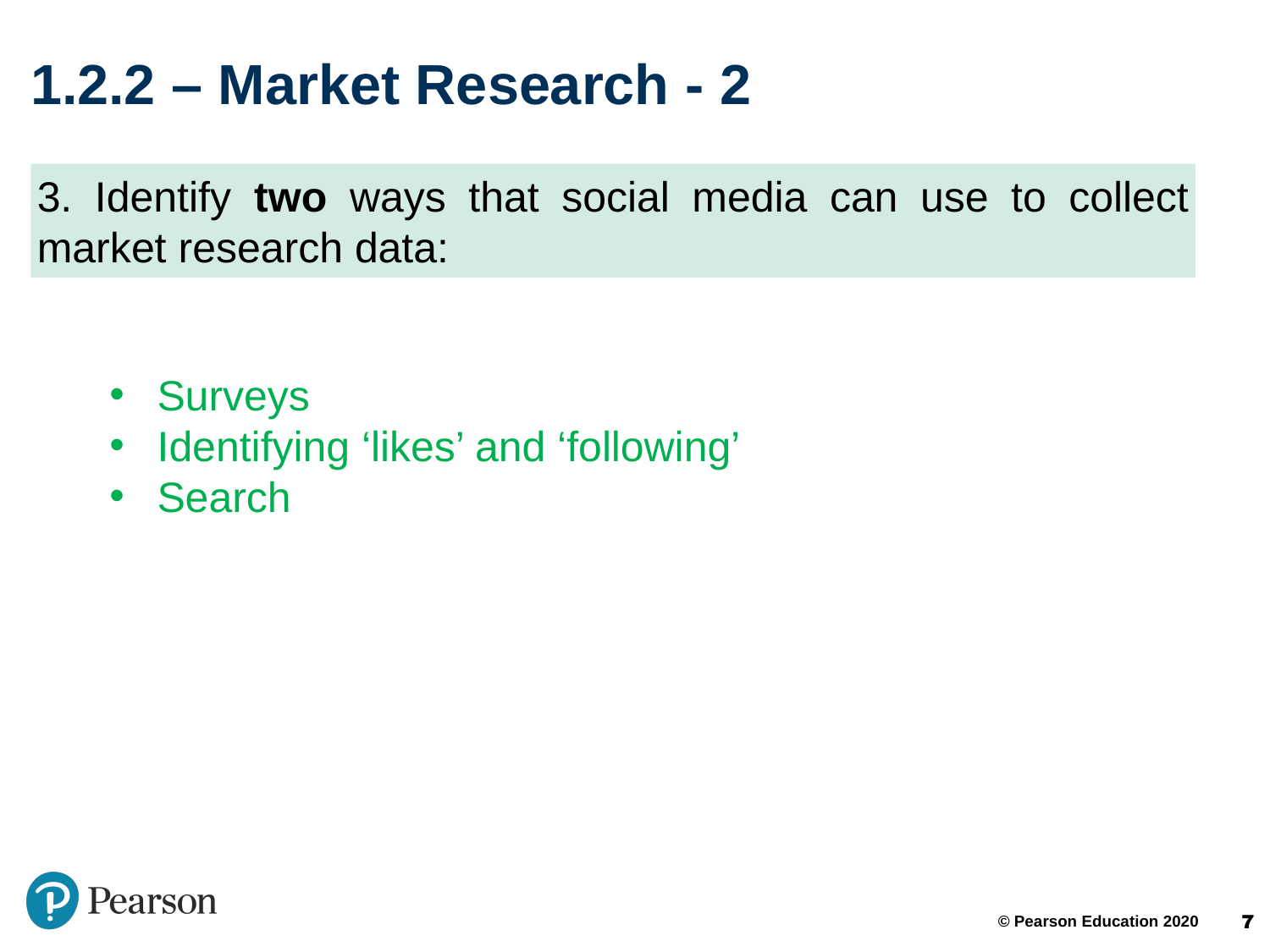

# 1.2.2 – Market Research - 2
3. Identify two ways that social media can use to collect market research data:
Surveys
Identifying ‘likes’ and ‘following’
Search
7